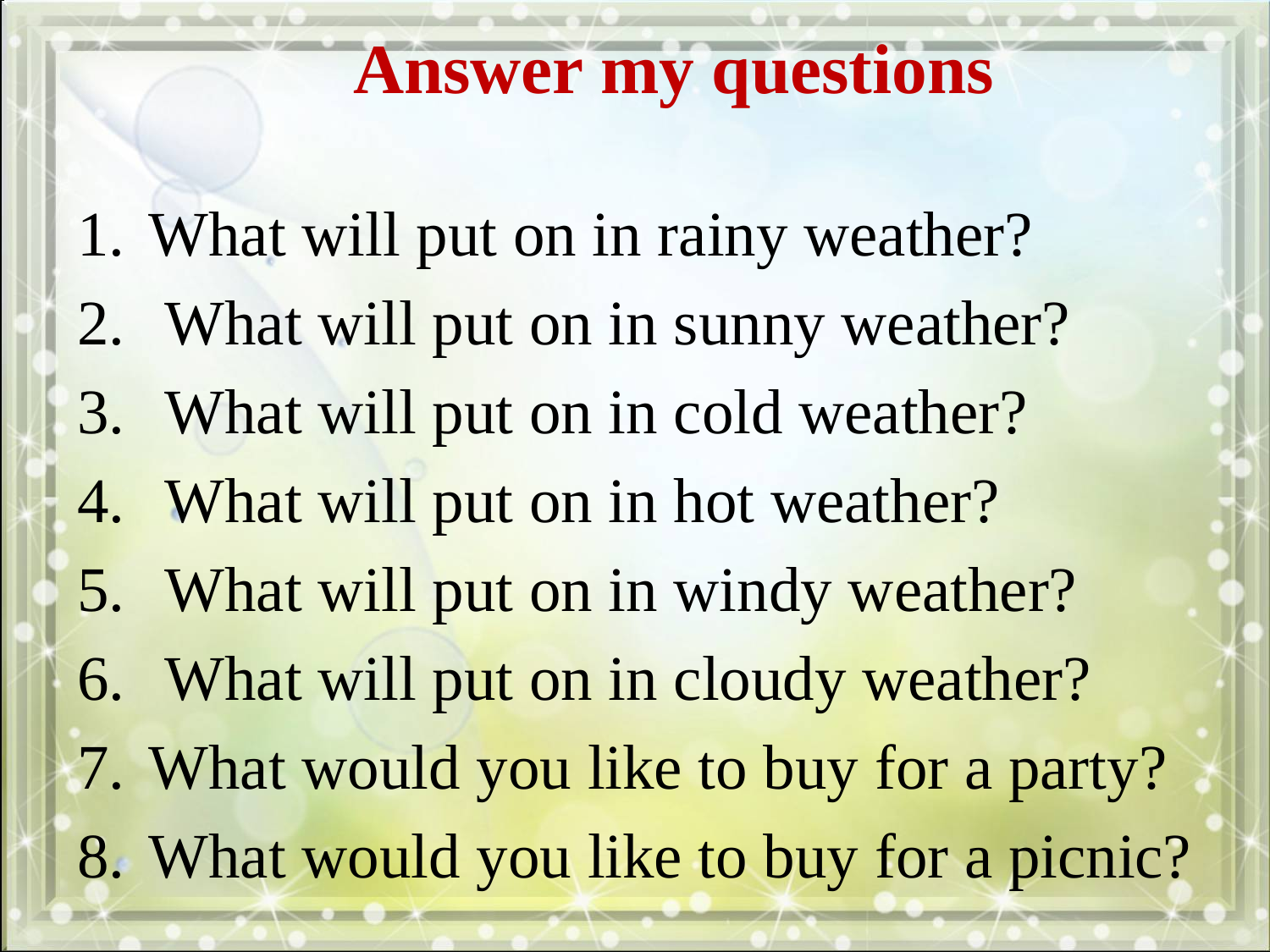

Answer my questions
What will put on in rainy weather?
 What will put on in sunny weather?
 What will put on in cold weather?
 What will put on in hot weather?
 What will put on in windy weather?
 What will put on in cloudy weather?
What would you like to buy for a party?
What would you like to buy for a picnic?